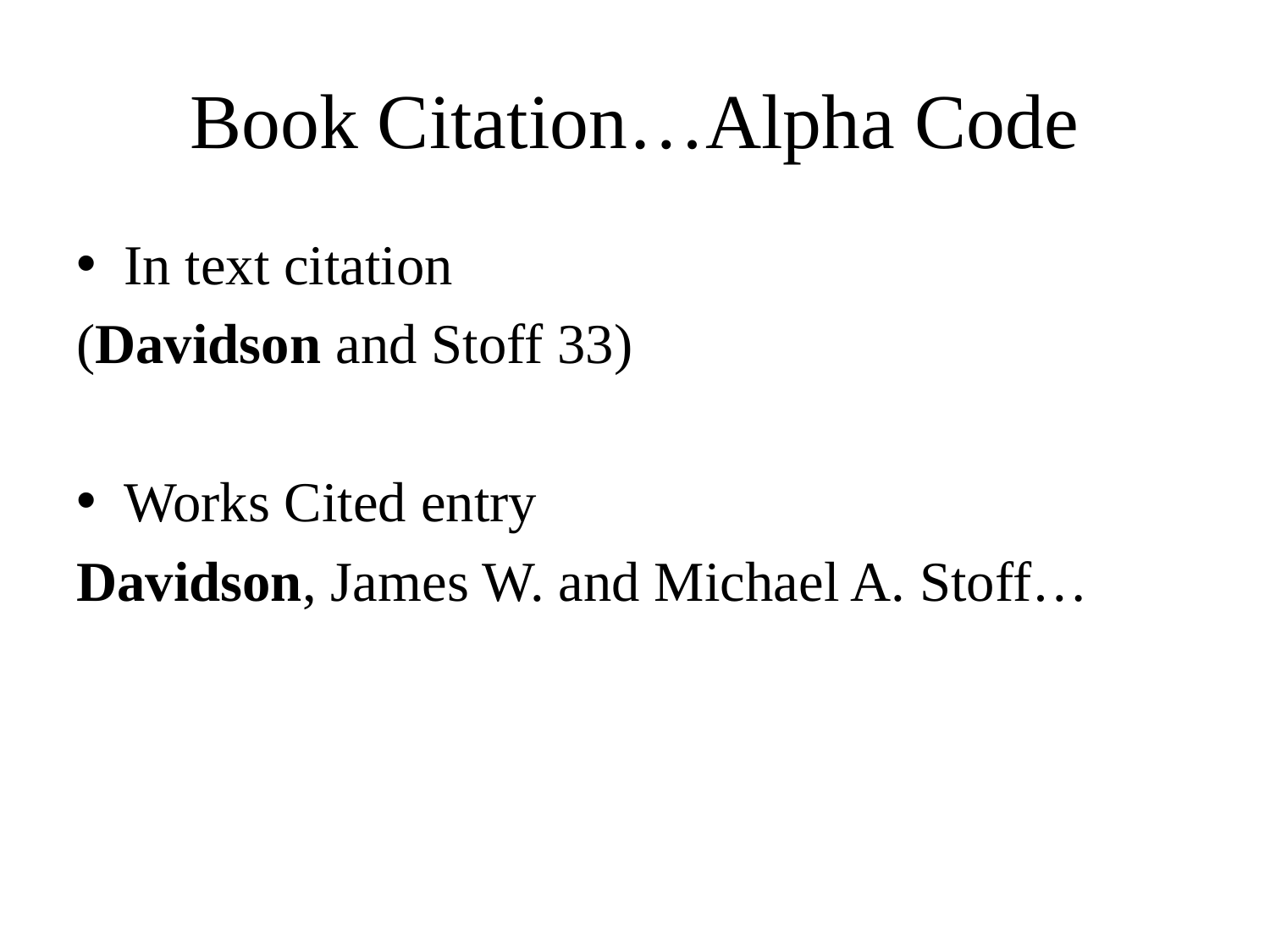

# Book Citation…Alpha Code
In text citation
(Davidson and Stoff 33)

Works Cited entry
Davidson, James W. and Michael A. Stoff…